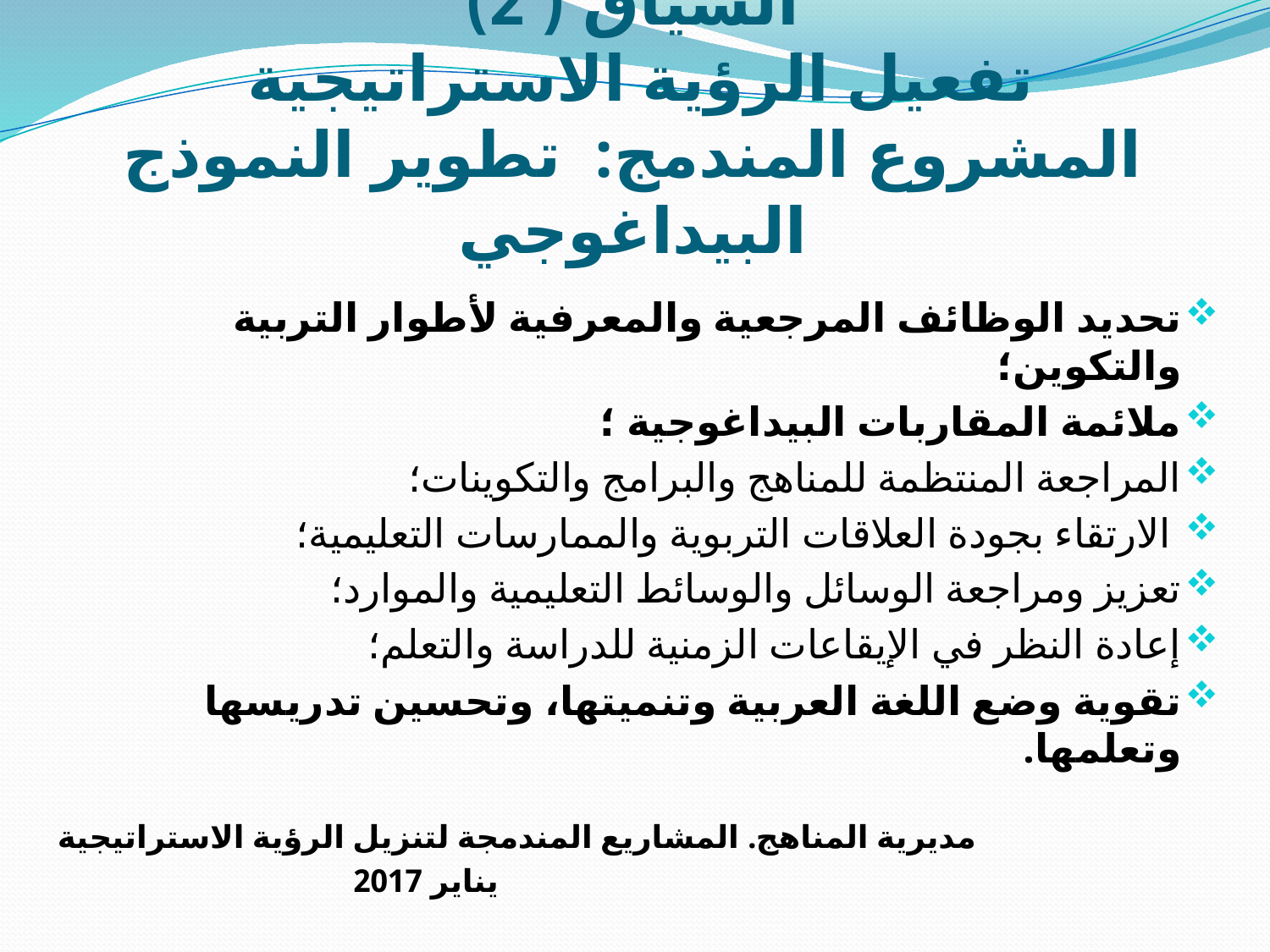

# السياق ( 2) تفعيل الرؤية الاستراتيجية المشروع المندمج:  تطوير النموذج البيداغوجي
تحديد الوظائف المرجعية والمعرفية لأطوار التربية والتكوين؛
ملائمة المقاربات البيداغوجية ؛
المراجعة المنتظمة للمناهج والبرامج والتكوينات؛
 الارتقاء بجودة العلاقات التربوية والممارسات التعليمية؛
تعزيز ومراجعة الوسائل والوسائط التعليمية والموارد؛
إعادة النظر في الإيقاعات الزمنية للدراسة والتعلم؛
تقوية وضع اللغة العربية وتنميتها، وتحسين تدريسها وتعلمها.

مديرية المناهج. المشاريع المندمجة لتنزيل الرؤية الاستراتيجية
                                                    يناير 2017